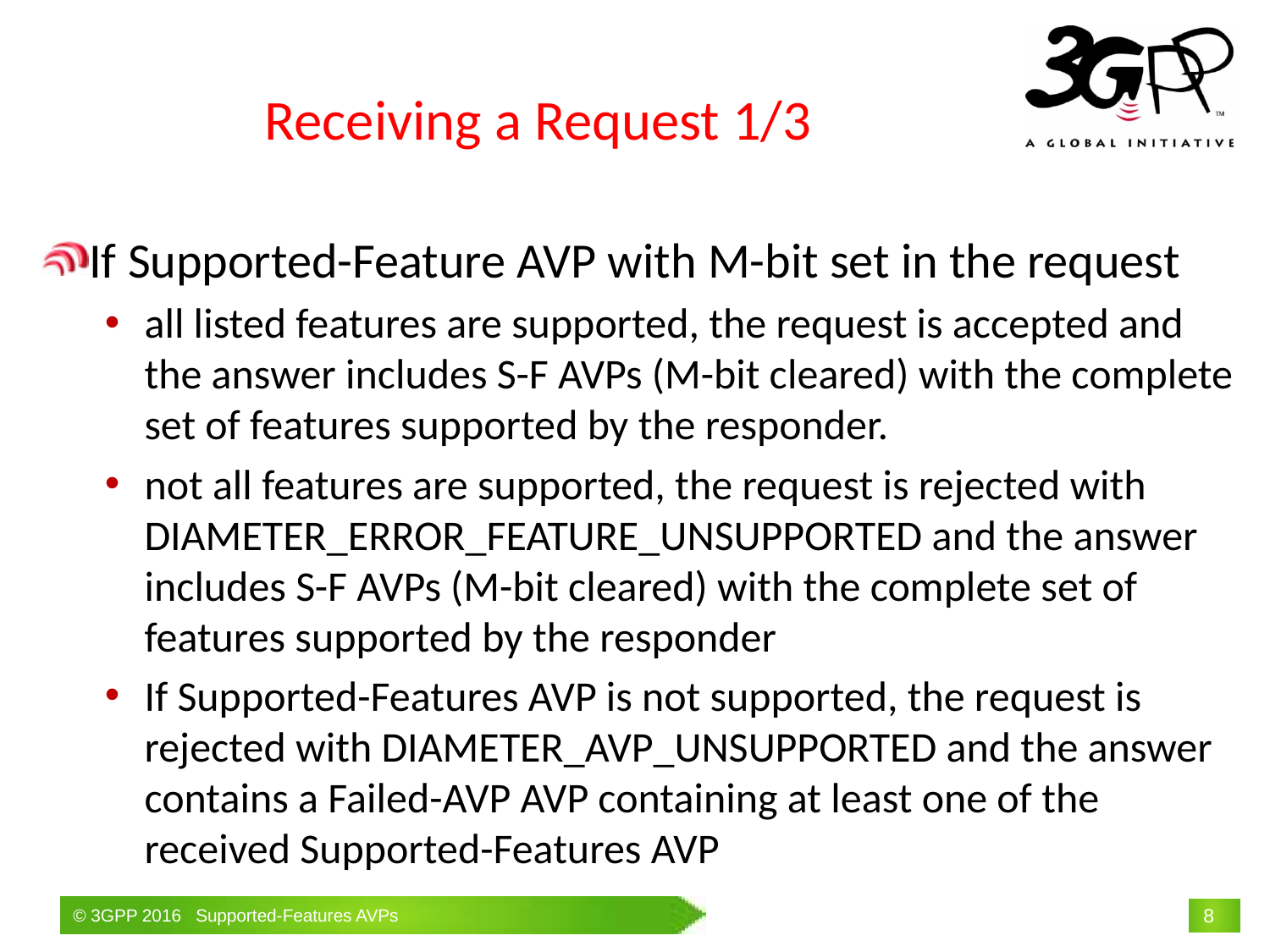

# Receiving a Request 1/3
If Supported-Feature AVP with M-bit set in the request
all listed features are supported, the request is accepted and the answer includes S-F AVPs (M-bit cleared) with the complete set of features supported by the responder.
not all features are supported, the request is rejected with DIAMETER_ERROR_FEATURE_UNSUPPORTED and the answer includes S-F AVPs (M-bit cleared) with the complete set of features supported by the responder
If Supported-Features AVP is not supported, the request is rejected with DIAMETER_AVP_UNSUPPORTED and the answer contains a Failed-AVP AVP containing at least one of the received Supported-Features AVP